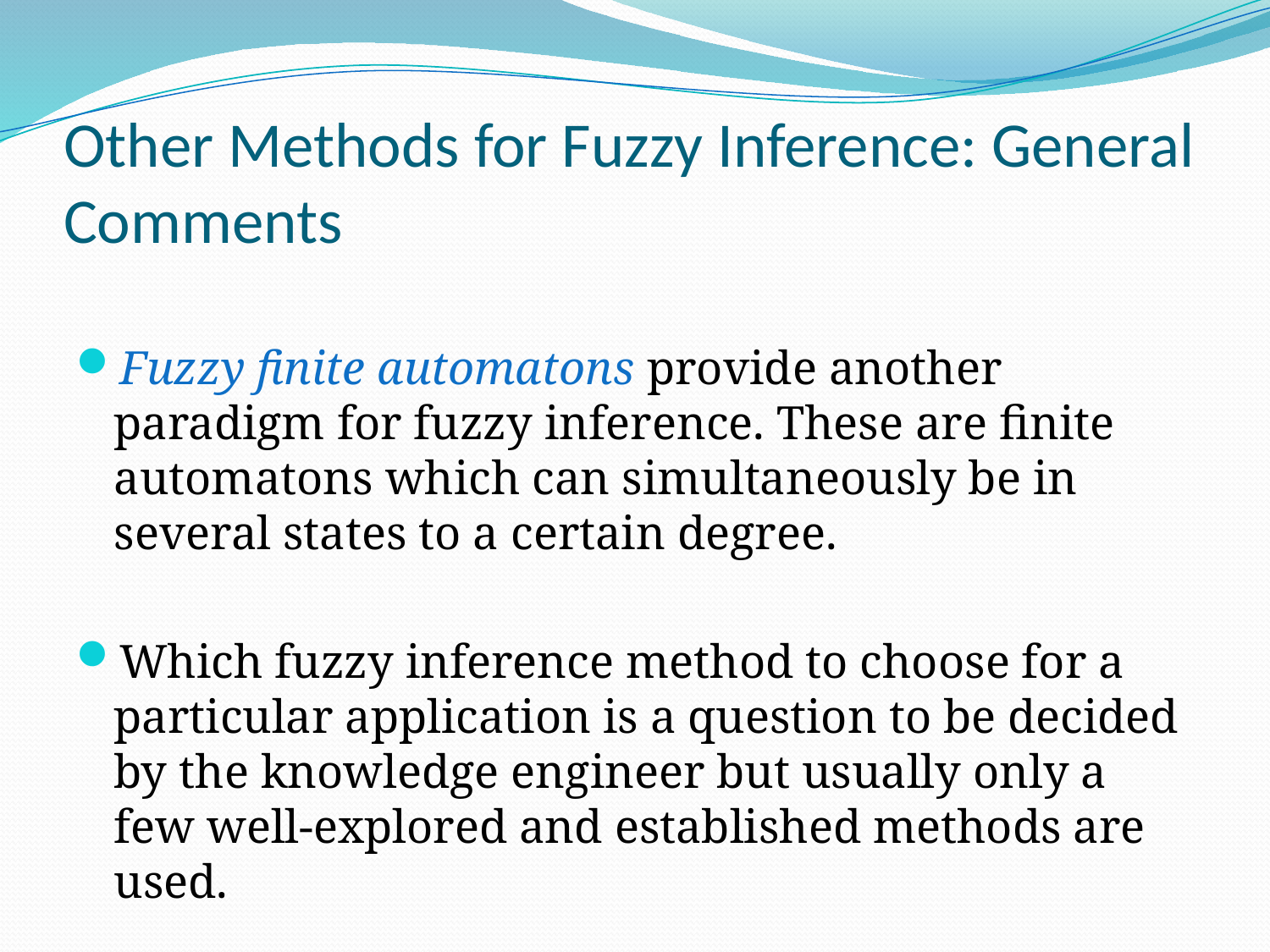

# Other Methods for Fuzzy Inference: General Comments

Fuzzy finite automatons provide another paradigm for fuzzy inference. These are finite automatons which can simultaneously be in several states to a certain degree.

Which fuzzy inference method to choose for a particular application is a question to be decided by the knowledge engineer but usually only a few well-explored and established methods are used.